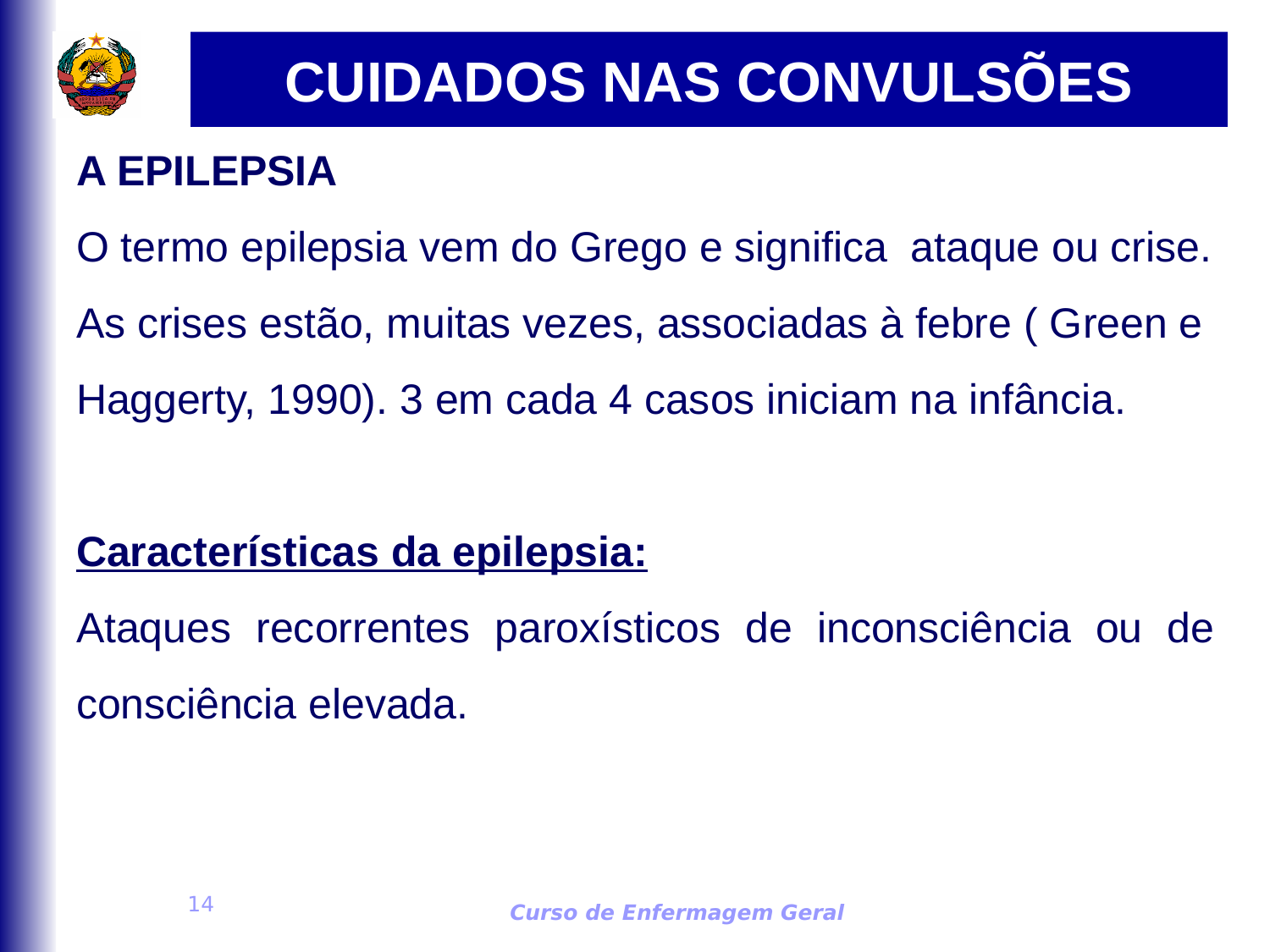

# CUIDADOS NAS CONVULSÕES
A EPILEPSIA
O termo epilepsia vem do Grego e significa  ataque ou crise.
As crises estão, muitas vezes, associadas à febre ( Green e Haggerty, 1990). 3 em cada 4 casos iniciam na infância.

Características da epilepsia:
Ataques recorrentes paroxísticos de inconsciência ou de consciência elevada.
14
Curso de Enfermagem Geral